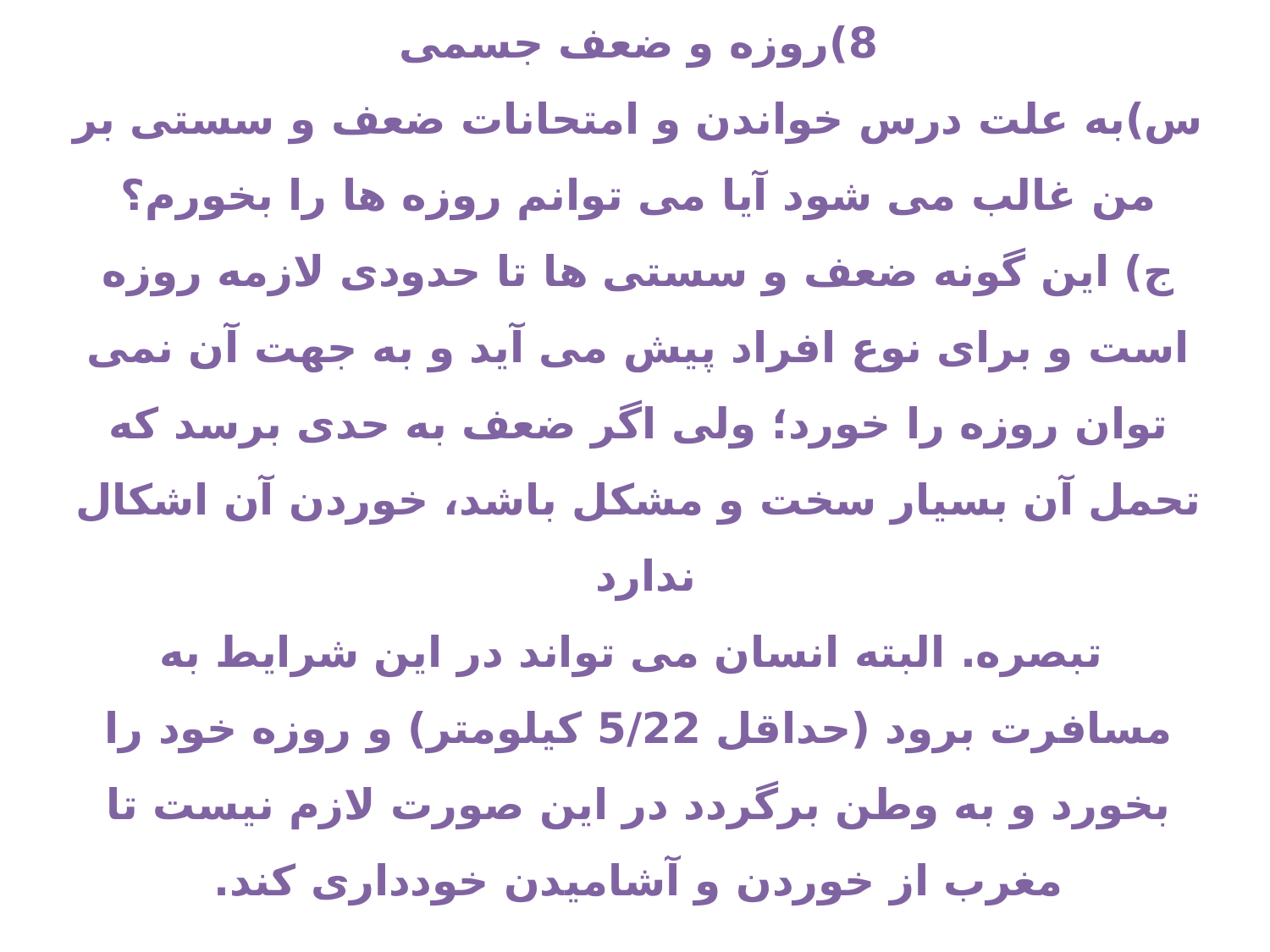

8)روزه و ضعف جسمی
س)به علت درس خواندن و امتحانات ضعف و سستی بر من غالب می شود آیا می توانم روزه ها را بخورم؟
ج) این گونه ضعف و سستی ها تا حدودی لازمه روزه است و برای نوع افراد پیش می آید و به جهت آن نمی توان روزه را خورد؛ ولی اگر ضعف به حدی برسد که تحمل آن بسیار سخت و مشکل باشد، خوردن آن اشکال ندارد
 تبصره. البته انسان می تواند در این شرایط به مسافرت برود (حداقل 5/22 کیلومتر) و روزه خود را بخورد و به وطن برگردد در این صورت لازم نیست تا مغرب از خوردن و آشامیدن خودداری کند.